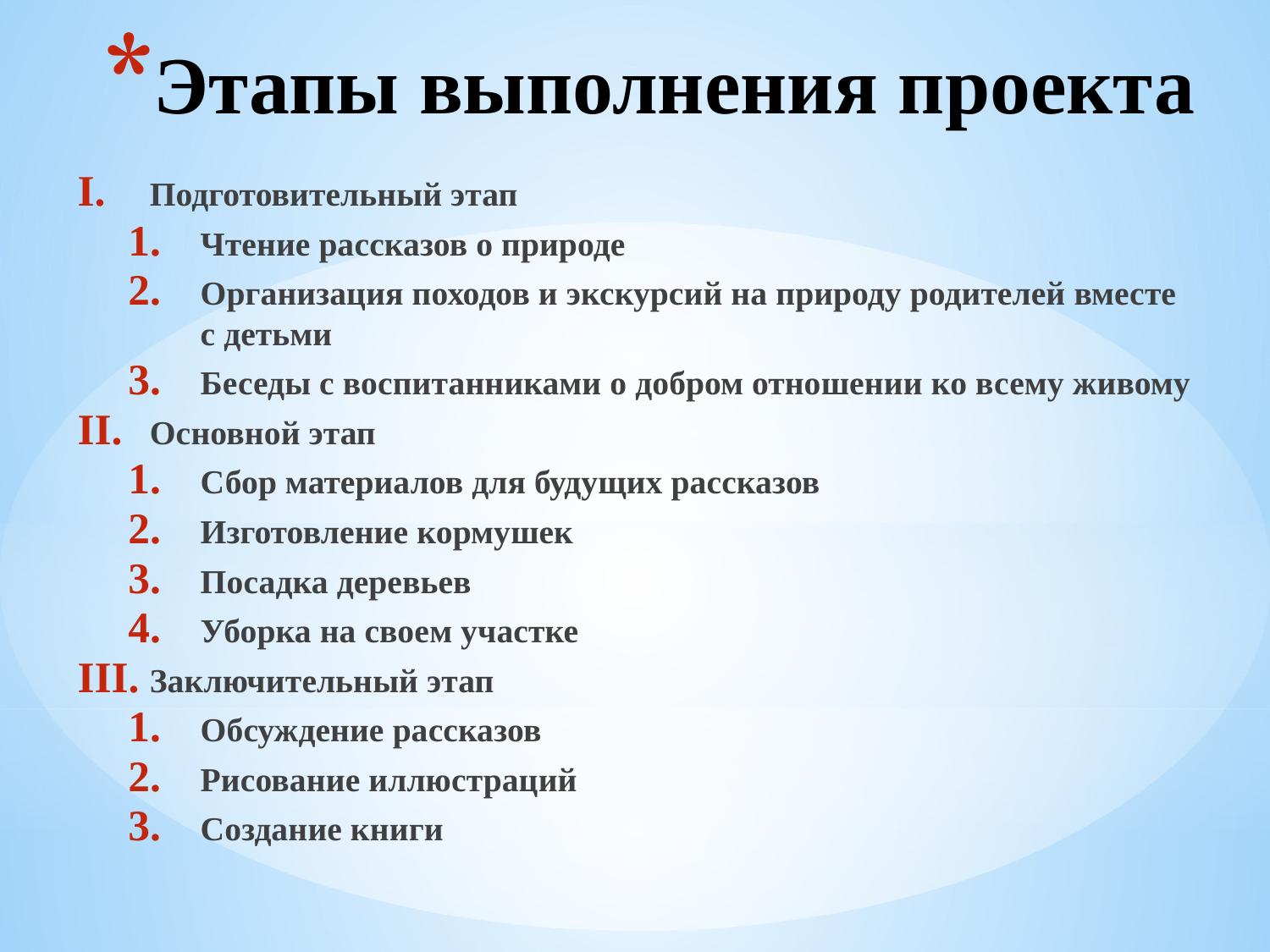

# Этапы выполнения проекта
Подготовительный этап
Чтение рассказов о природе
Организация походов и экскурсий на природу родителей вместе с детьми
Беседы с воспитанниками о добром отношении ко всему живому
Основной этап
Сбор материалов для будущих рассказов
Изготовление кормушек
Посадка деревьев
Уборка на своем участке
Заключительный этап
Обсуждение рассказов
Рисование иллюстраций
Создание книги